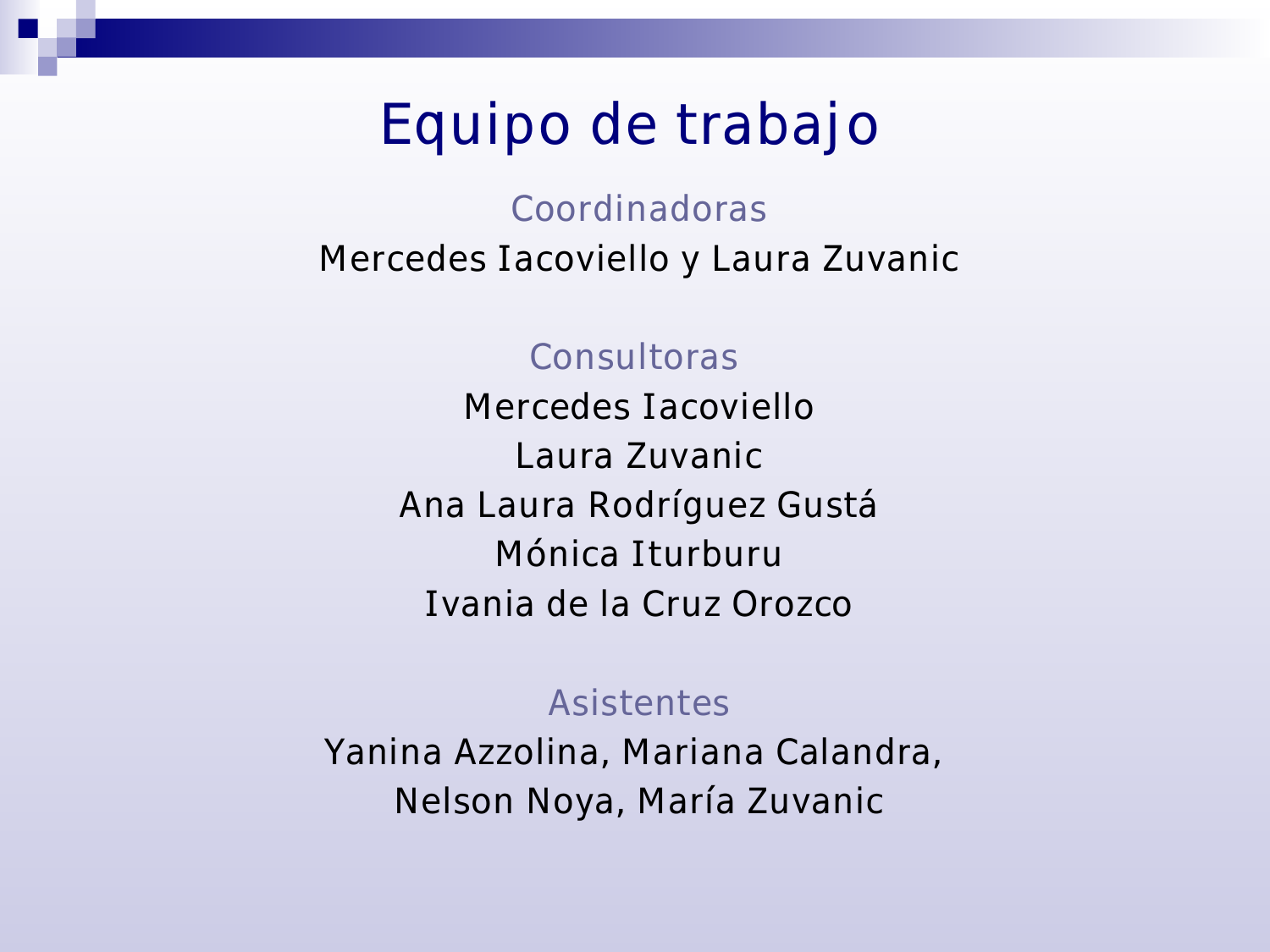

# Equipo de trabajo
Coordinadoras
Mercedes Iacoviello y Laura Zuvanic

Consultoras
Mercedes Iacoviello
Laura Zuvanic
Ana Laura Rodríguez Gustá
Mónica Iturburu
Ivania de la Cruz Orozco

Asistentes
Yanina Azzolina, Mariana Calandra,
Nelson Noya, María Zuvanic